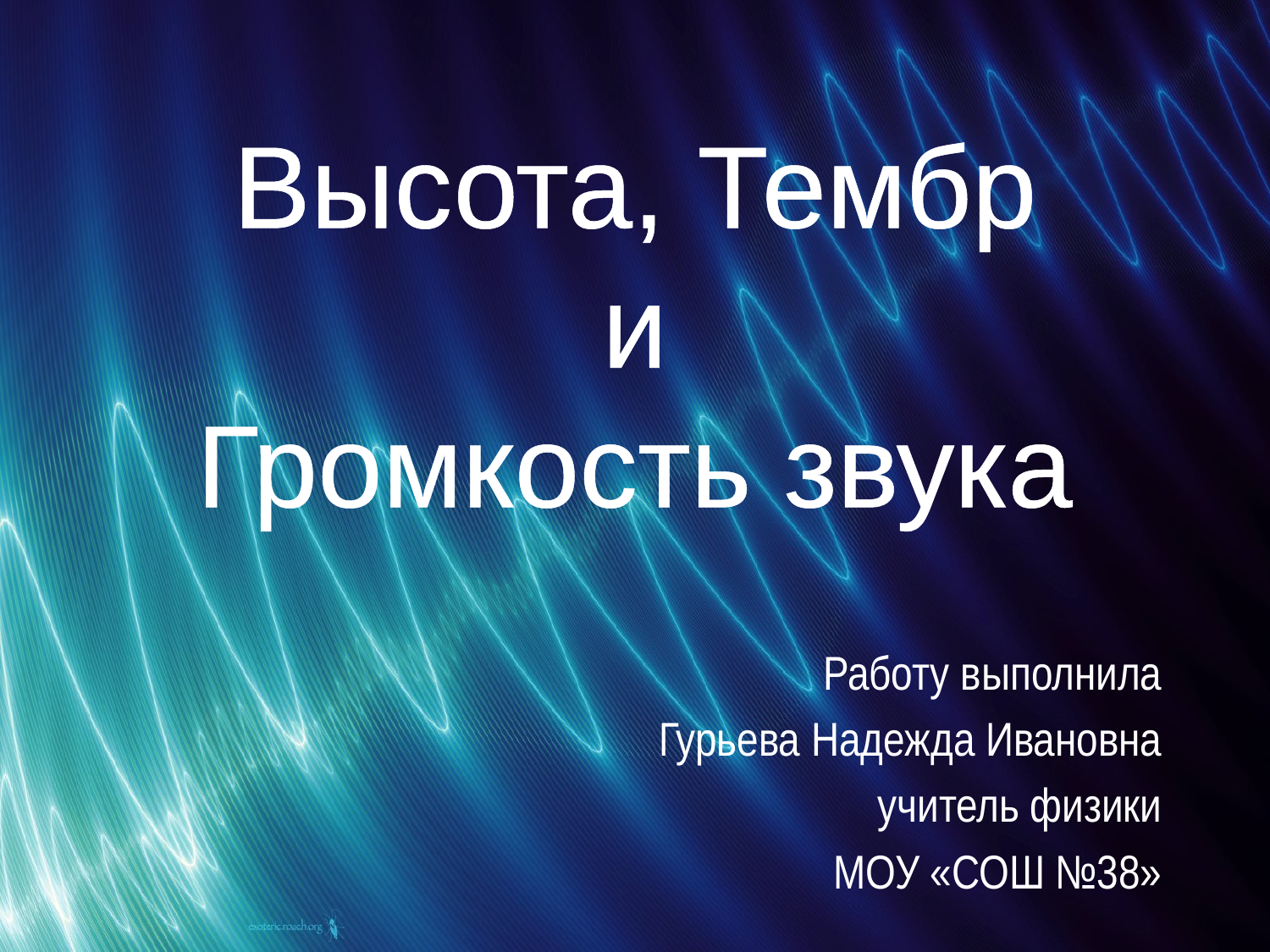

# Высота, Тембр и Громкость звука
Работу выполнила
 Гурьева Надежда Ивановна
 учитель физики
МОУ «СОШ №38»